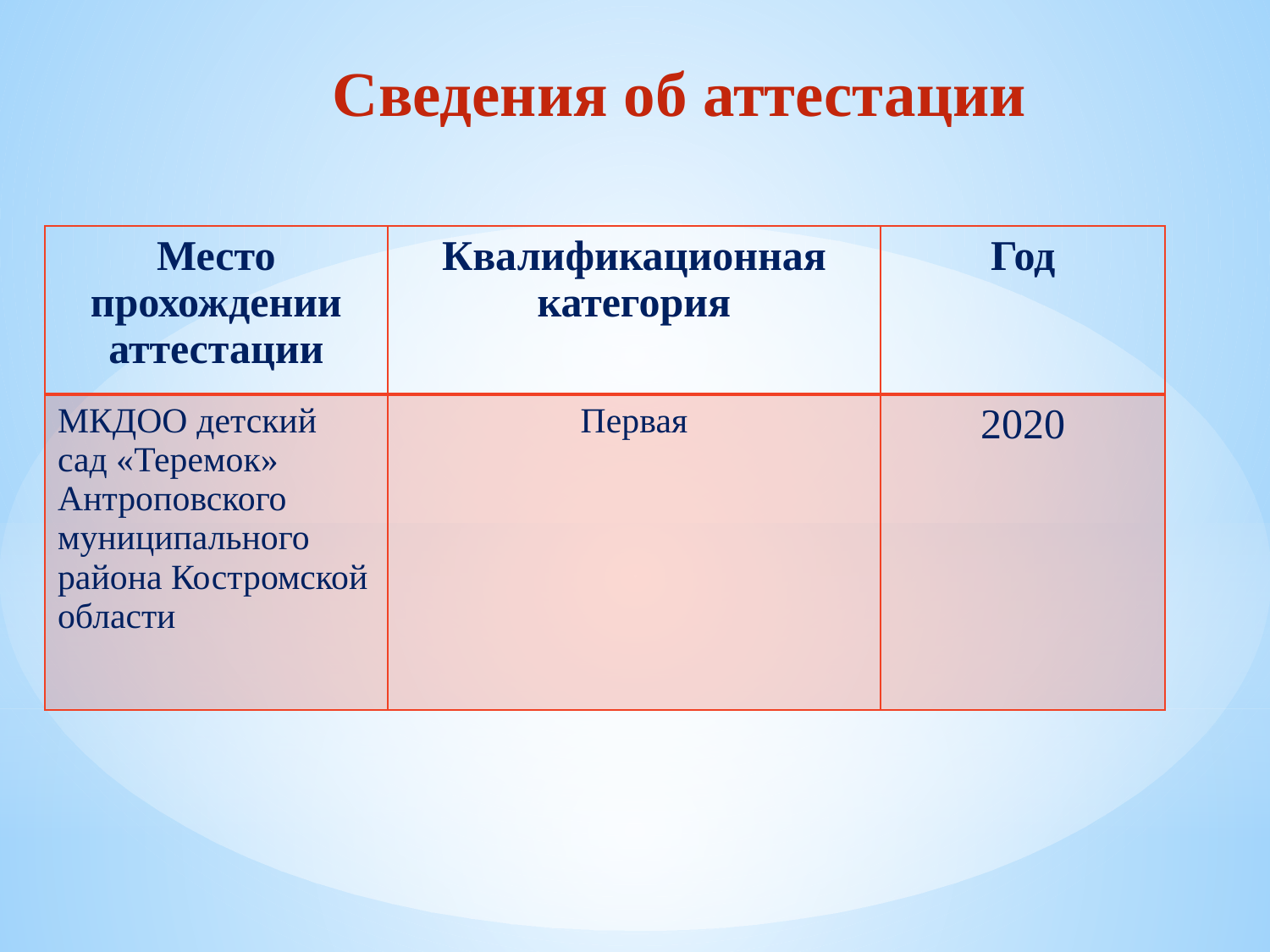

Сведения об аттестации
| Место прохождении аттестации | Квалификационная категория | Год |
| --- | --- | --- |
| МКДОО детский сад «Теремок» Антроповского муниципального района Костромской области | Первая | 2020 |